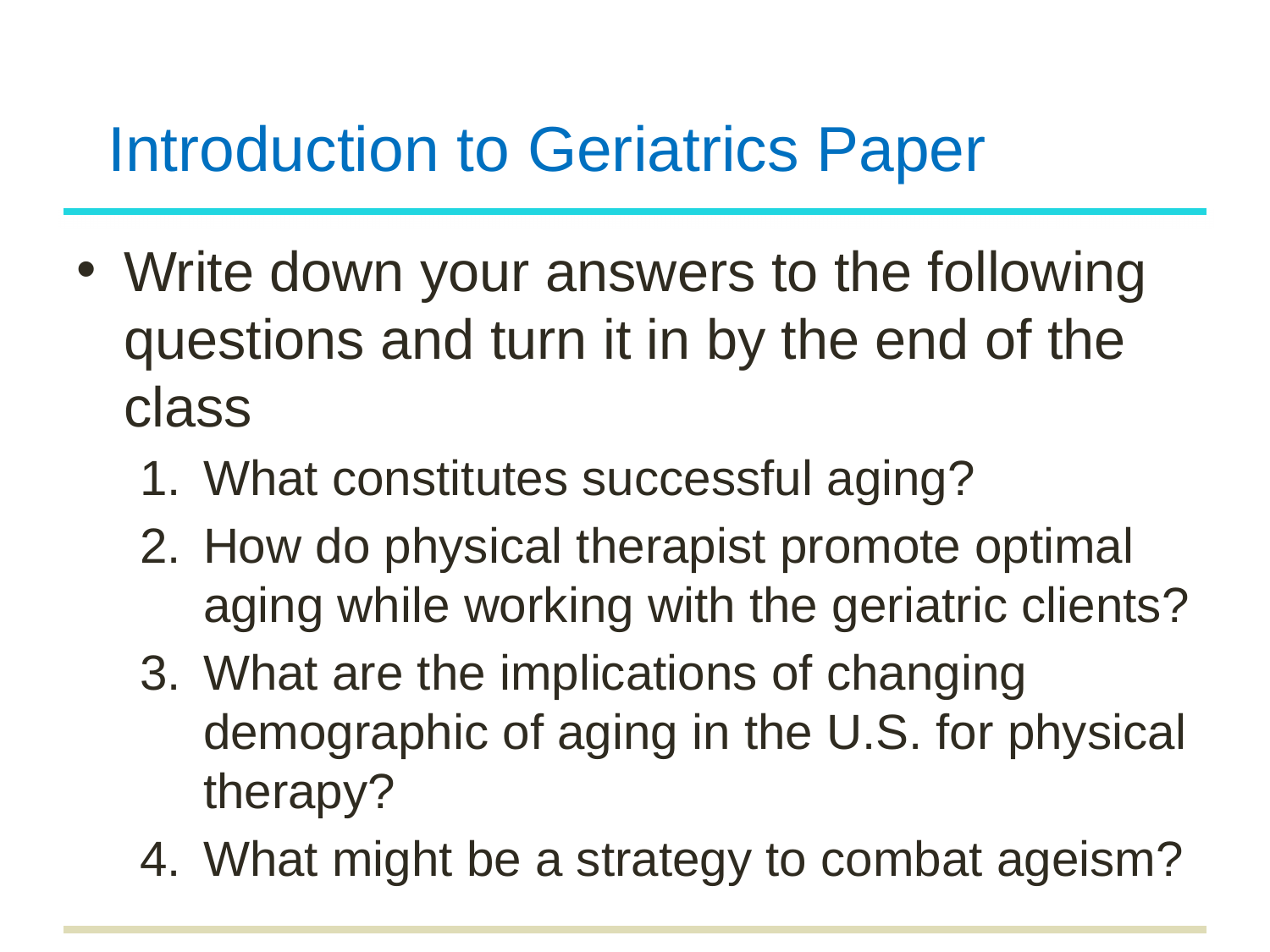

# Introduction to Geriatrics Paper
Write down your answers to the following questions and turn it in by the end of the class
What constitutes successful aging?
How do physical therapist promote optimal aging while working with the geriatric clients?
What are the implications of changing demographic of aging in the U.S. for physical therapy?
What might be a strategy to combat ageism?